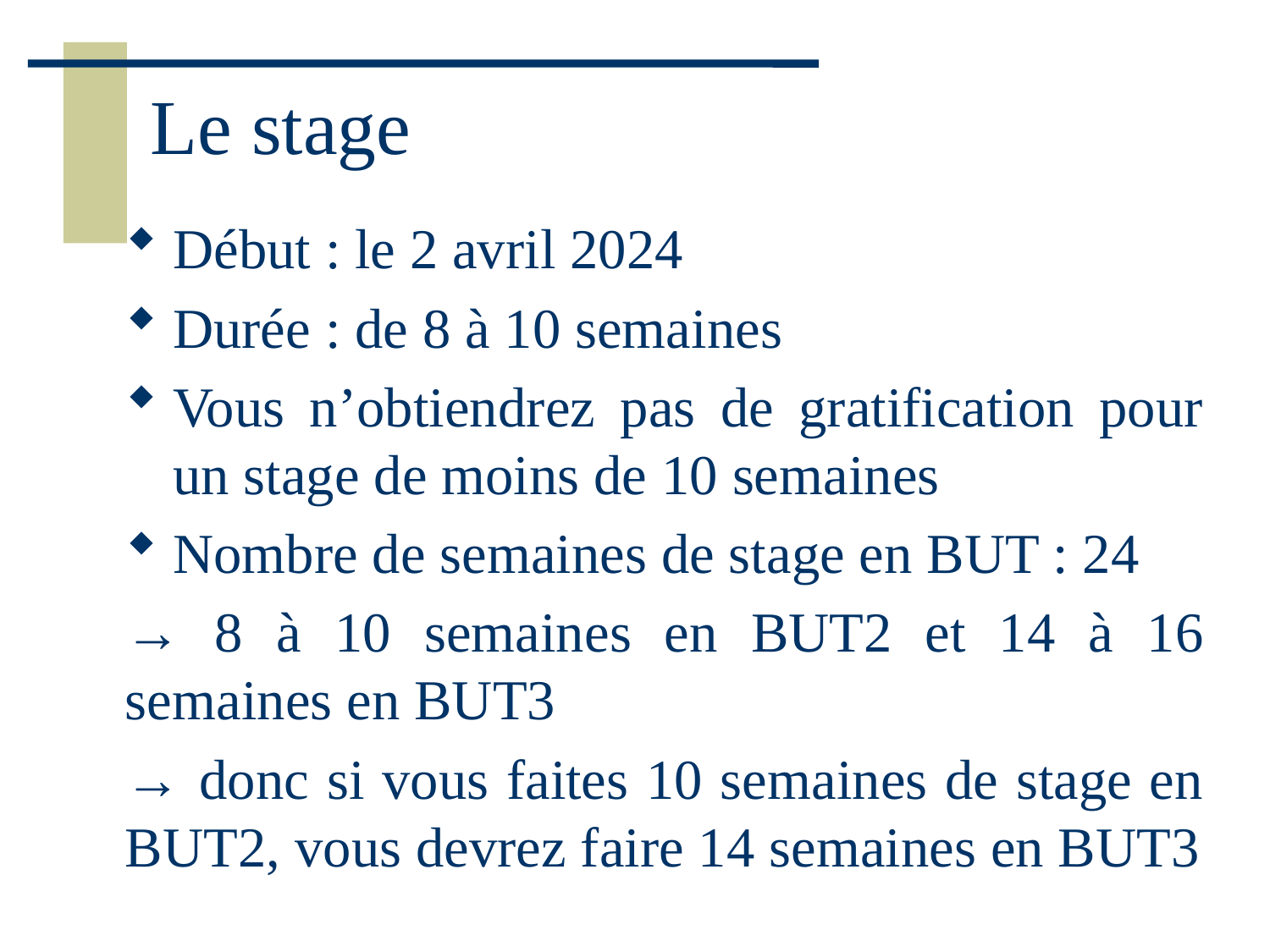

# Le stage
Début : le 2 avril 2024
Durée : de 8 à 10 semaines
Vous n’obtiendrez pas de gratification pour un stage de moins de 10 semaines
Nombre de semaines de stage en BUT : 24
→ 8 à 10 semaines en BUT2 et 14 à 16 semaines en BUT3
→ donc si vous faites 10 semaines de stage en BUT2, vous devrez faire 14 semaines en BUT3